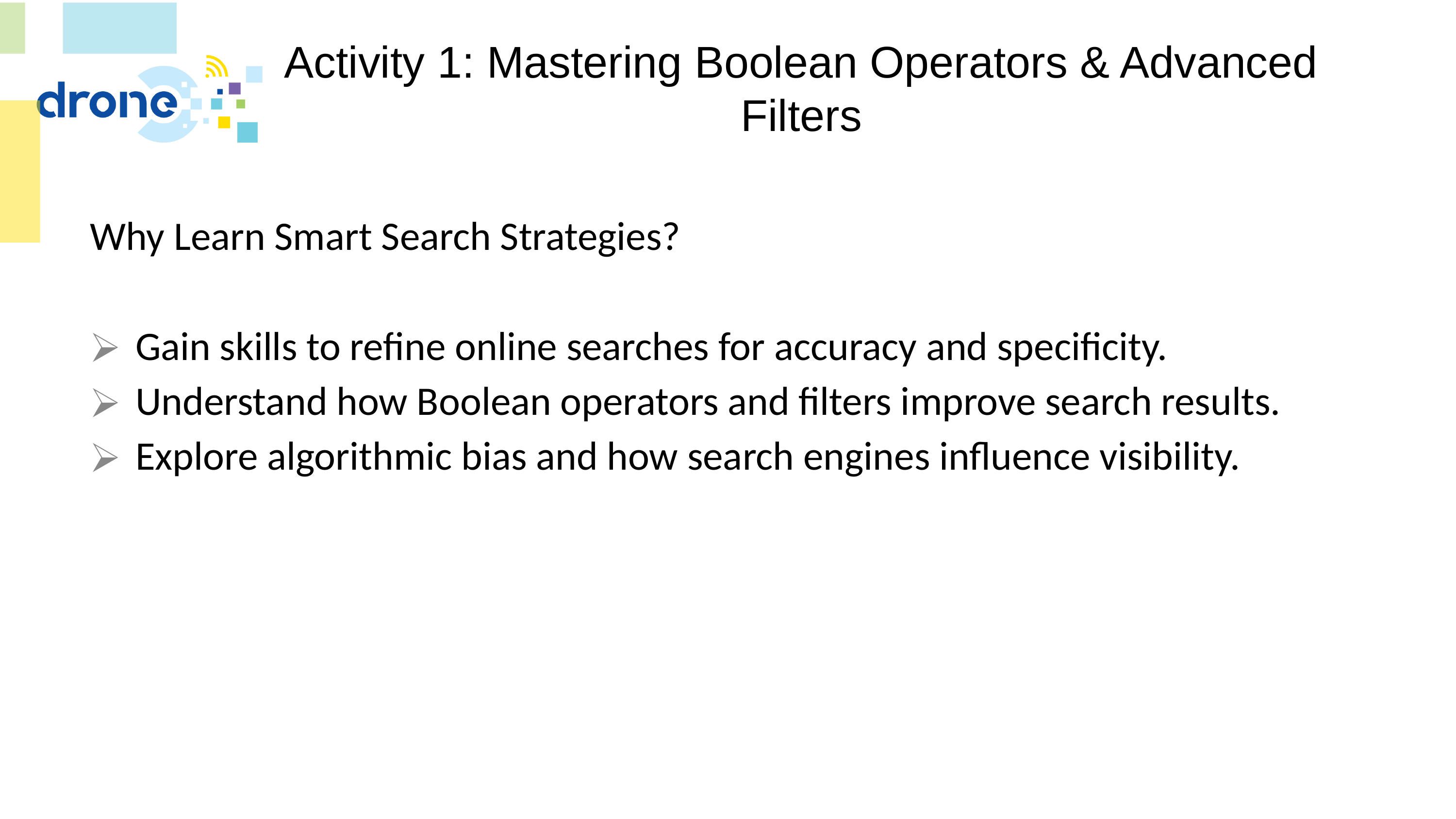

# Activity 1: Mastering Boolean Operators & Advanced Filters

Why Learn Smart Search Strategies?

Gain skills to refine online searches for accuracy and specificity.
Understand how Boolean operators and filters improve search results.
Explore algorithmic bias and how search engines influence visibility.